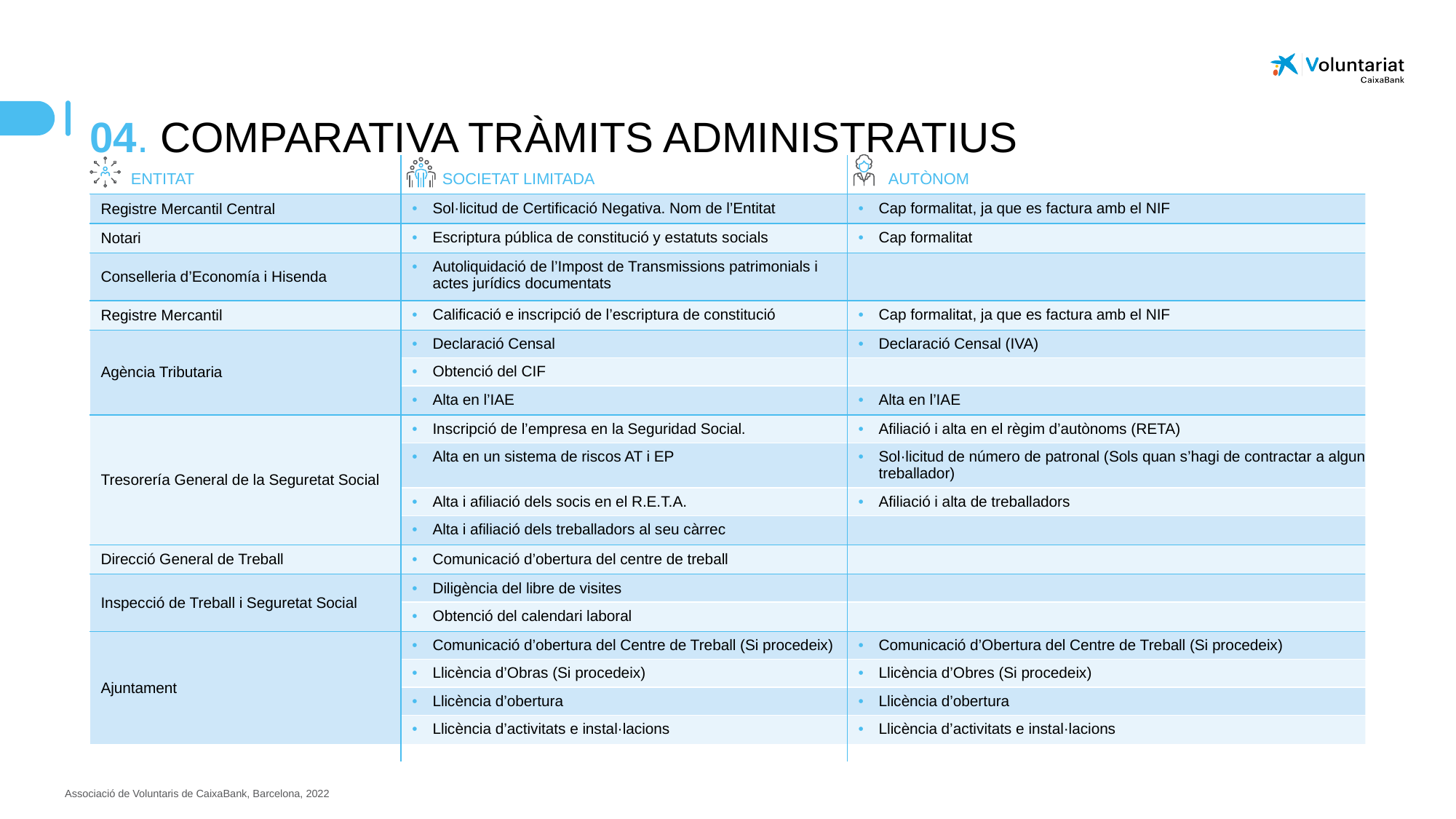

04. COMPARATIVA TRÀMITS ADMINISTRATIUS

| ENTITAT | SOCIETAT LIMITADA | AUTÒNOM |
| --- | --- | --- |
| Registre Mercantil Central | Sol·licitud de Certificació Negativa. Nom de l’Entitat | Cap formalitat, ja que es factura amb el NIF |
| Notari | Escriptura pública de constitució y estatuts socials | Cap formalitat |
| Conselleria d’Economía i Hisenda | Autoliquidació de l’Impost de Transmissions patrimonials i actes jurídics documentats |  |
| Registre Mercantil | Calificació e inscripció de l’escriptura de constitució | Cap formalitat, ja que es factura amb el NIF |
| Agència Tributaria | Declaració Censal | Declaració Censal (IVA) |
|  | Obtenció del CIF |  |
|  | Alta en l’IAE | Alta en l’IAE |
| Tresorería General de la Seguretat Social | Inscripció de l’empresa en la Seguridad Social. | Afiliació i alta en el règim d’autònoms (RETA) |
|  | Alta en un sistema de riscos AT i EP | Sol·licitud de número de patronal (Sols quan s’hagi de contractar a algun treballador) |
|  | Alta i afiliació dels socis en el R.E.T.A. | Afiliació i alta de treballadors |
|  | Alta i afiliació dels treballadors al seu càrrec |  |
| Direcció General de Treball | Comunicació d’obertura del centre de treball |  |
| Inspecció de Treball i Seguretat Social | Diligència del libre de visites |  |
|  | Obtenció del calendari laboral |  |
| Ajuntament | Comunicació d’obertura del Centre de Treball (Si procedeix) | Comunicació d’Obertura del Centre de Treball (Si procedeix) |
|  | Llicència d’Obras (Si procedeix) | Llicència d’Obres (Si procedeix) |
|  | Llicència d’obertura | Llicència d’obertura |
|  | Llicència d’activitats e instal·lacions | Llicència d’activitats e instal·lacions |